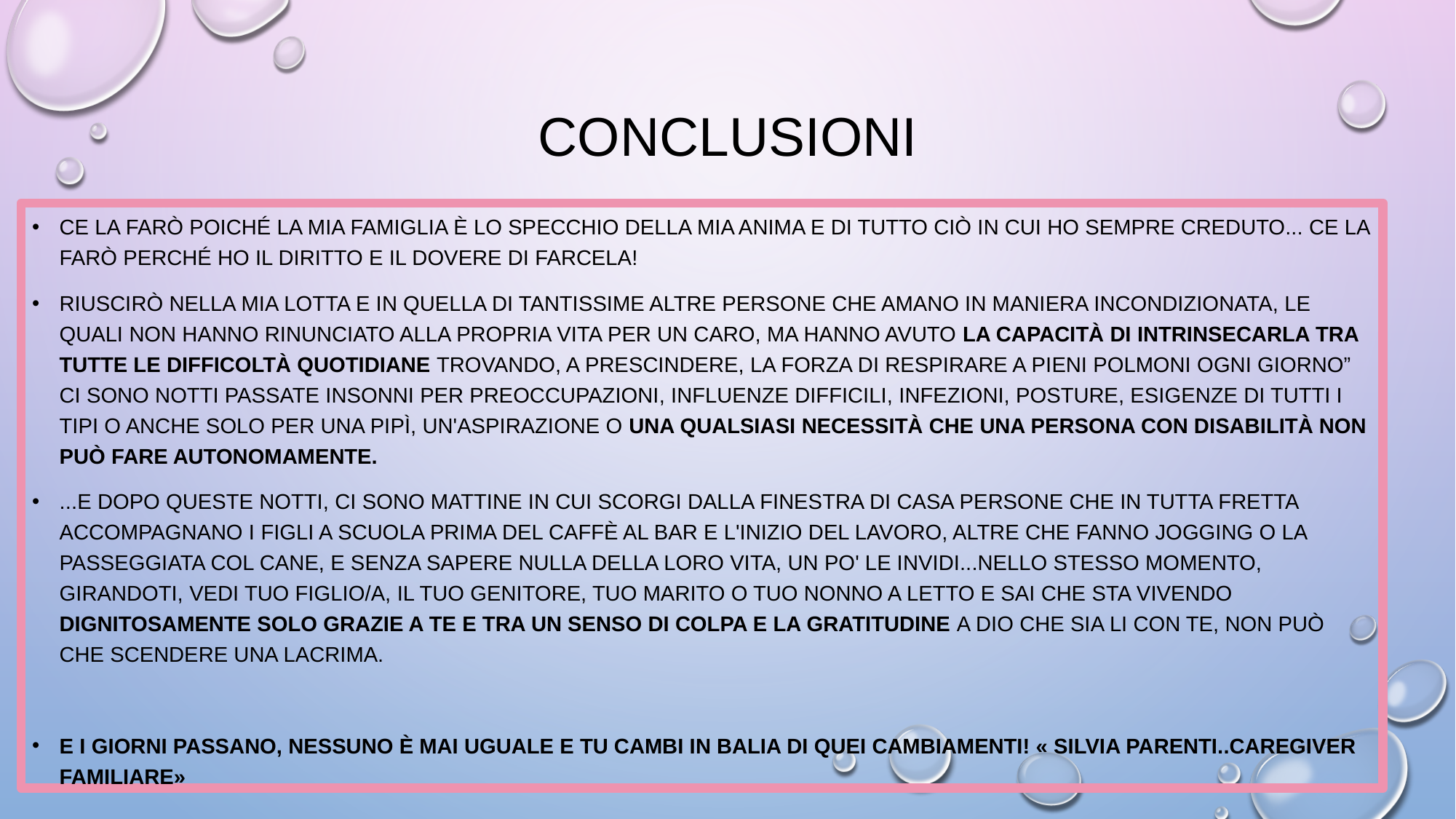

# CONCLUSIONI
Ce la farò poiché la mia famiglia è lo specchio della mia anima e di tutto ciò in cui ho sempre creduto... Ce la farò perché ho il diritto e il dovere di farcela!
Riuscirò nella mia lotta e in quella di tantissime altre persone che amano in maniera incondizionata, le quali non hanno rinunciato alla propria vita per un caro, ma hanno avuto la capacità di intrinsecarla tra tutte le difficoltà quotidiane trovando, a prescindere, la forza di respirare a pieni polmoni ogni giorno” Ci sono notti passate insonni per preoccupazioni, influenze difficili, infezioni, posture, esigenze di tutti i tipi o anche solo per una pipì, un'aspirazione o una qualsiasi necessità che una persona con disabilità non può fare autonomamente.
...e dopo queste notti, ci sono mattine in cui scorgi dalla finestra di casa persone che in tutta fretta accompagnano i figli a scuola prima del caffè al bar e l'inizio del lavoro, altre che fanno jogging o la passeggiata col cane, e senza sapere nulla della loro vita, un po' le invidi...nello stesso momento, girandoti, vedi tuo figlio/a, il tuo genitore, tuo marito o tuo nonno a letto e sai che sta vivendo dignitosamente solo grazie a te e tra un senso di colpa e la gratitudine a Dio che sia li con te, non può che scendere una lacrima.

E i giorni passano, nessuno è mai uguale e tu cambi in balia di quei cambiamenti! « SILVIA PARENTI..CAREGIVER FAMILIARE»